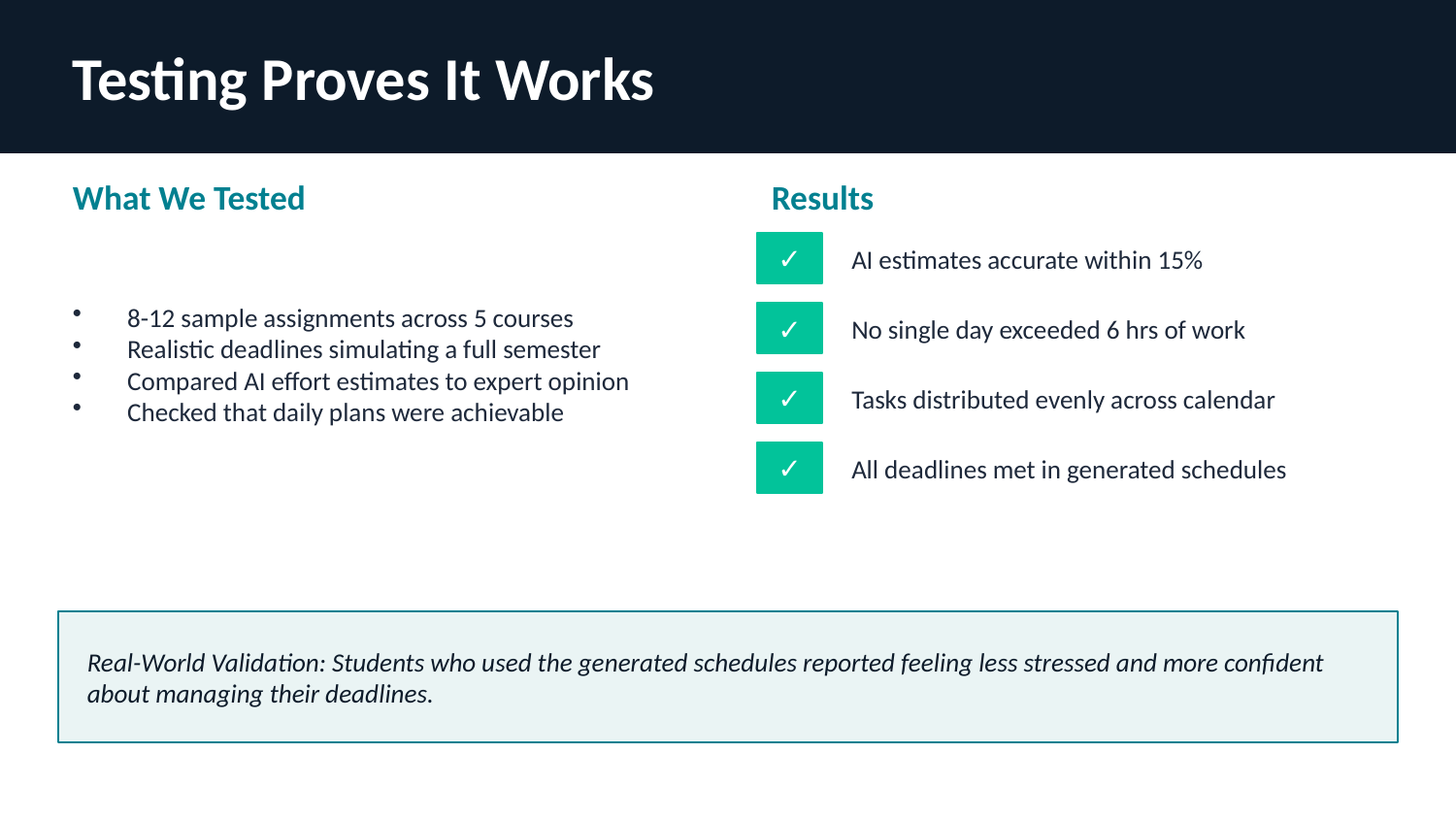

Testing Proves It Works
What We Tested
Results
8-12 sample assignments across 5 courses
Realistic deadlines simulating a full semester
Compared AI effort estimates to expert opinion
Checked that daily plans were achievable

✓
AI estimates accurate within 15%

✓
No single day exceeded 6 hrs of work

✓
Tasks distributed evenly across calendar

✓
All deadlines met in generated schedules

Real-World Validation: Students who used the generated schedules reported feeling less stressed and more confident about managing their deadlines.